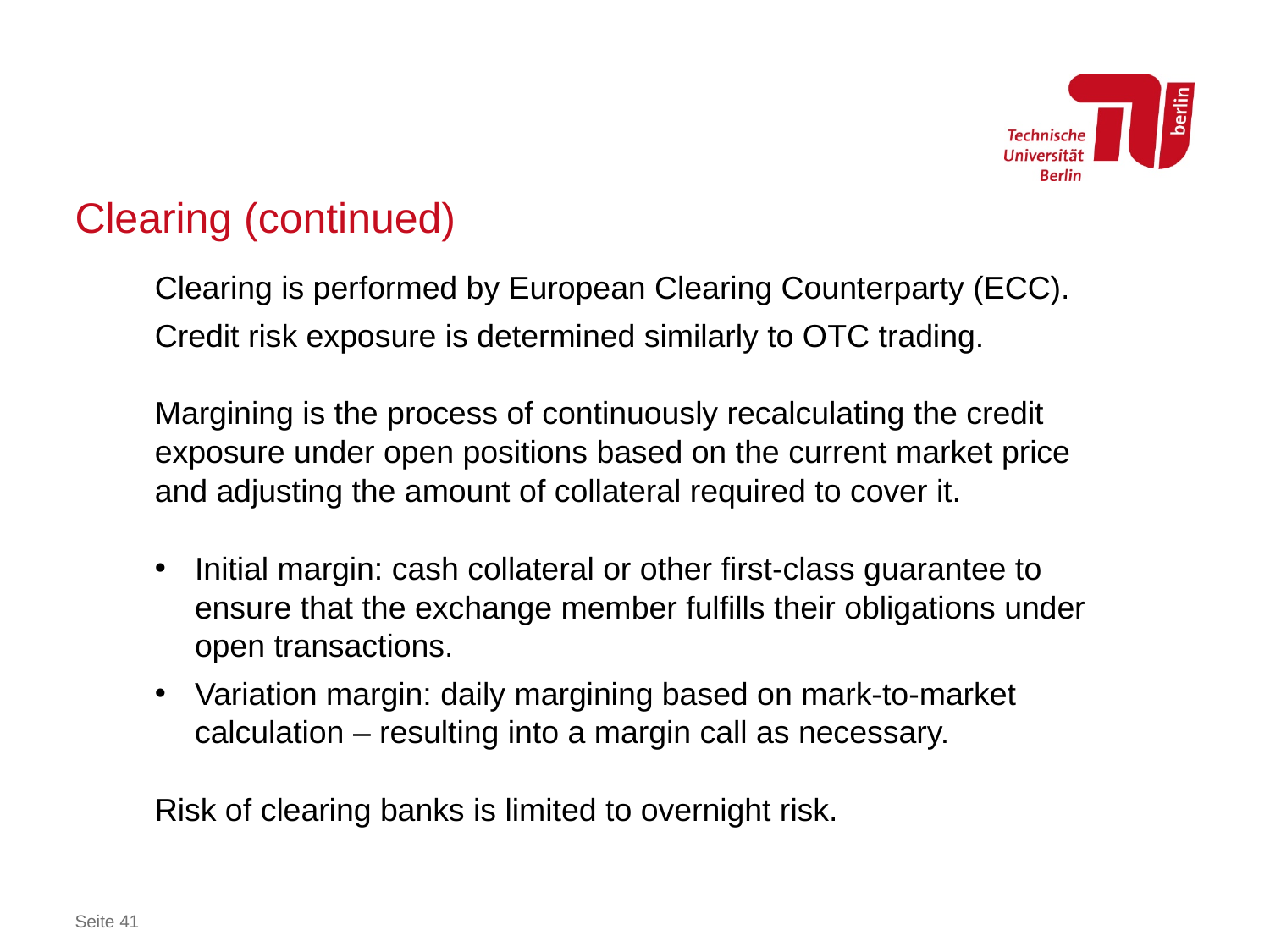

# Clearing (continued)
Clearing is performed by European Clearing Counterparty (ECC).
Credit risk exposure is determined similarly to OTC trading.

Margining is the process of continuously recalculating the credit exposure under open positions based on the current market price and adjusting the amount of collateral required to cover it.

Initial margin: cash collateral or other first-class guarantee to ensure that the exchange member fulfills their obligations under open transactions.
Variation margin: daily margining based on mark-to-market calculation – resulting into a margin call as necessary.

Risk of clearing banks is limited to overnight risk.
Seite 41